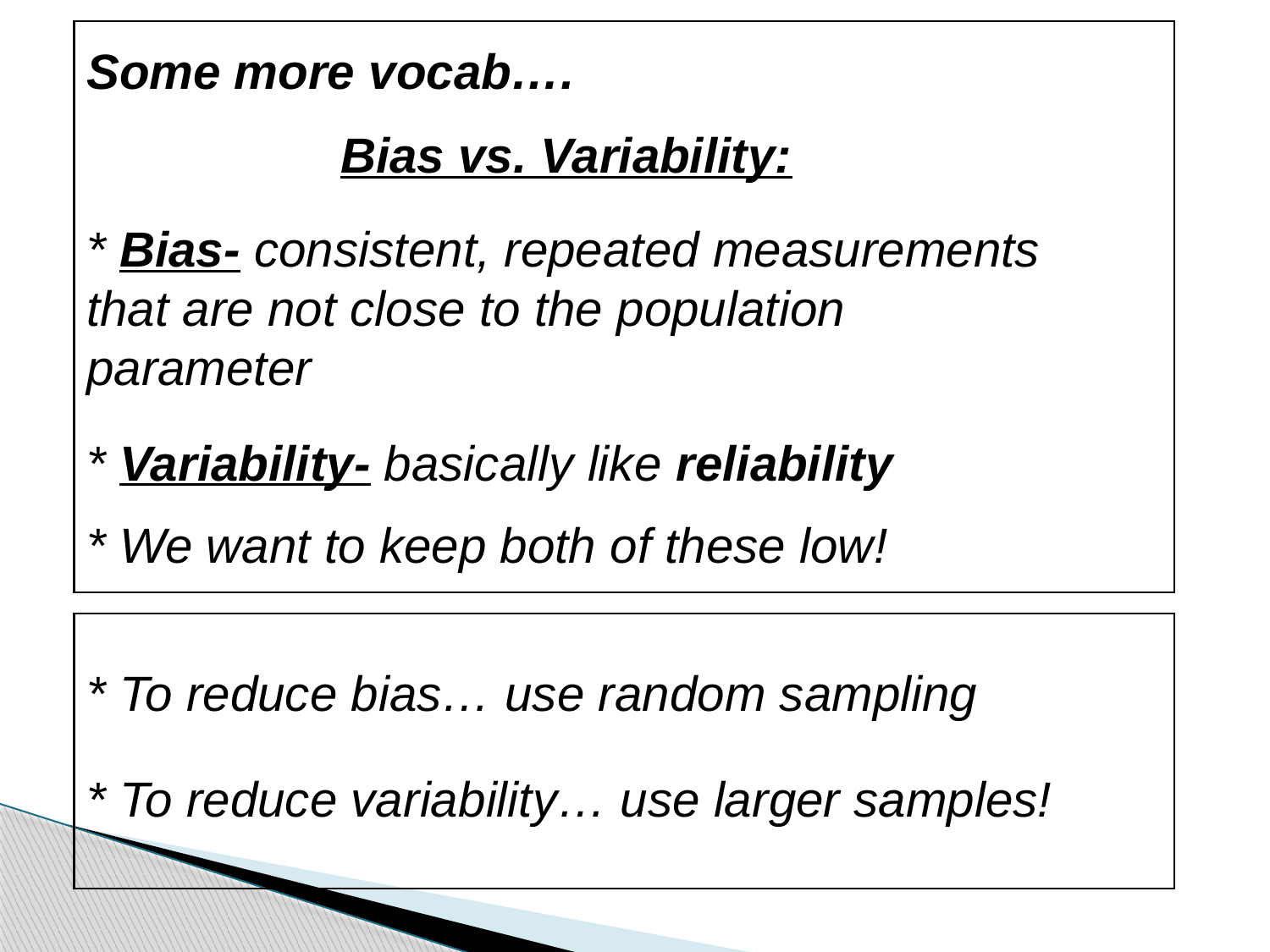

Some more vocab….
		Bias vs. Variability:
* Bias- consistent, repeated measurements 	that are not close to the population 	parameter
* Variability- basically like reliability
* We want to keep both of these low!

* To reduce bias… use random sampling
* To reduce variability… use larger samples!